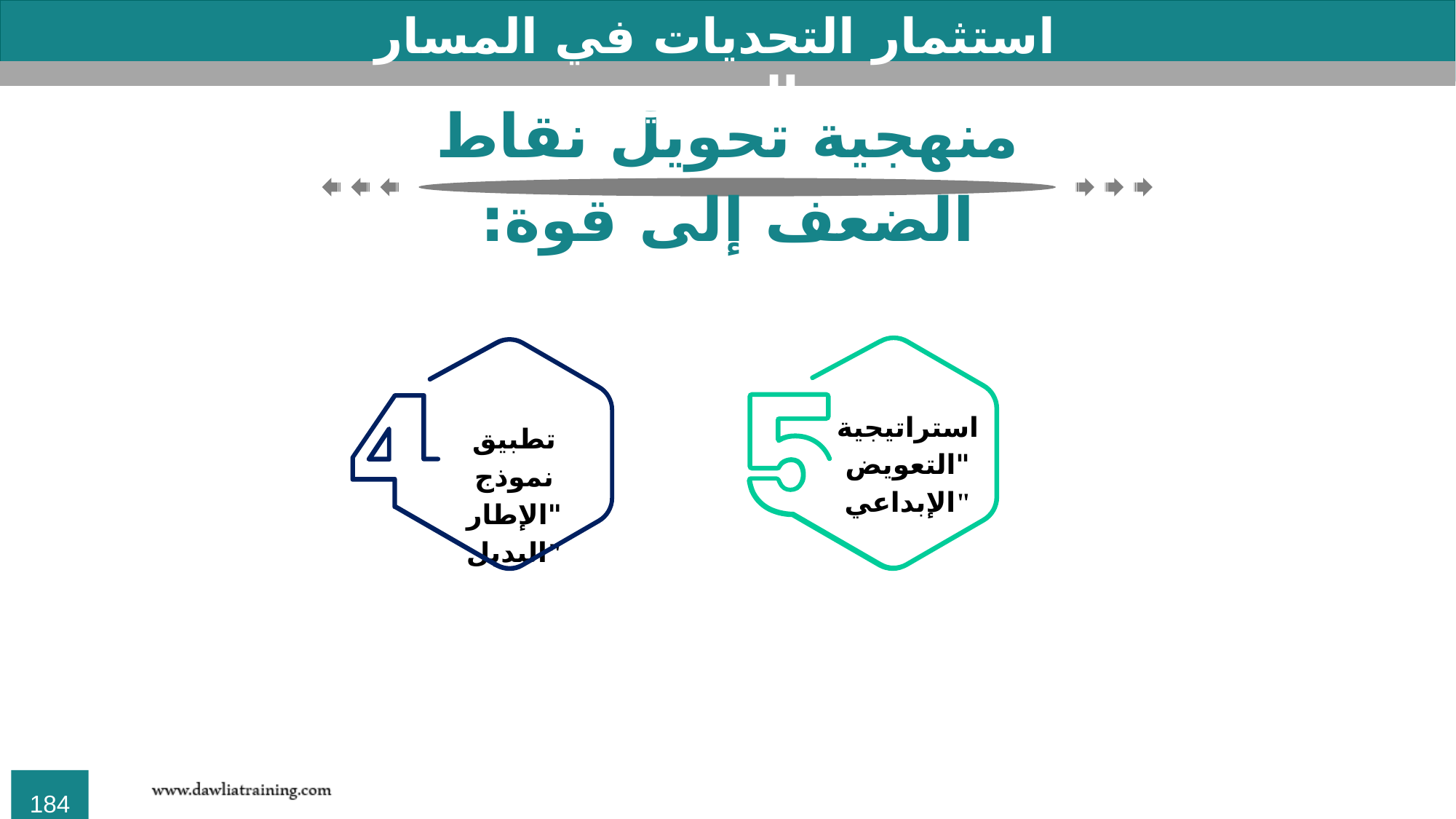

استثمار التحديات في المسار المهني
منهجية تحويل نقاط الضعف إلى قوة:

استراتيجية "التعويض الإبداعي"

تطبيق نموذج "الإطار البديل"